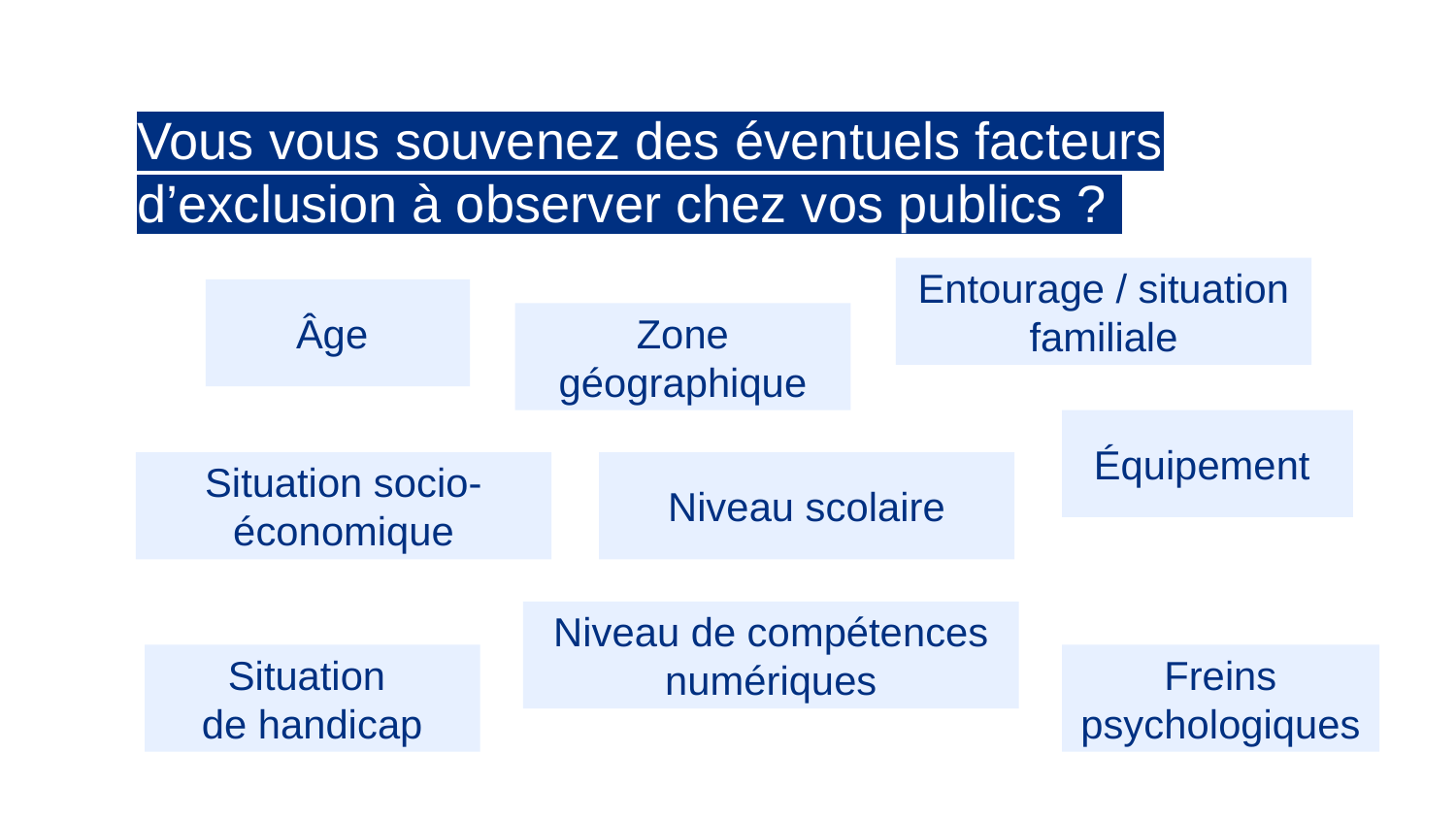

Vous vous souvenez des éventuels facteurs d’exclusion à observer chez vos publics ?

Entourage / situation familiale
Âge
Zone géographique
Équipement
Situation socio-économique
Niveau scolaire
Niveau de compétences numériques
Freins psychologiques
Situation
de handicap